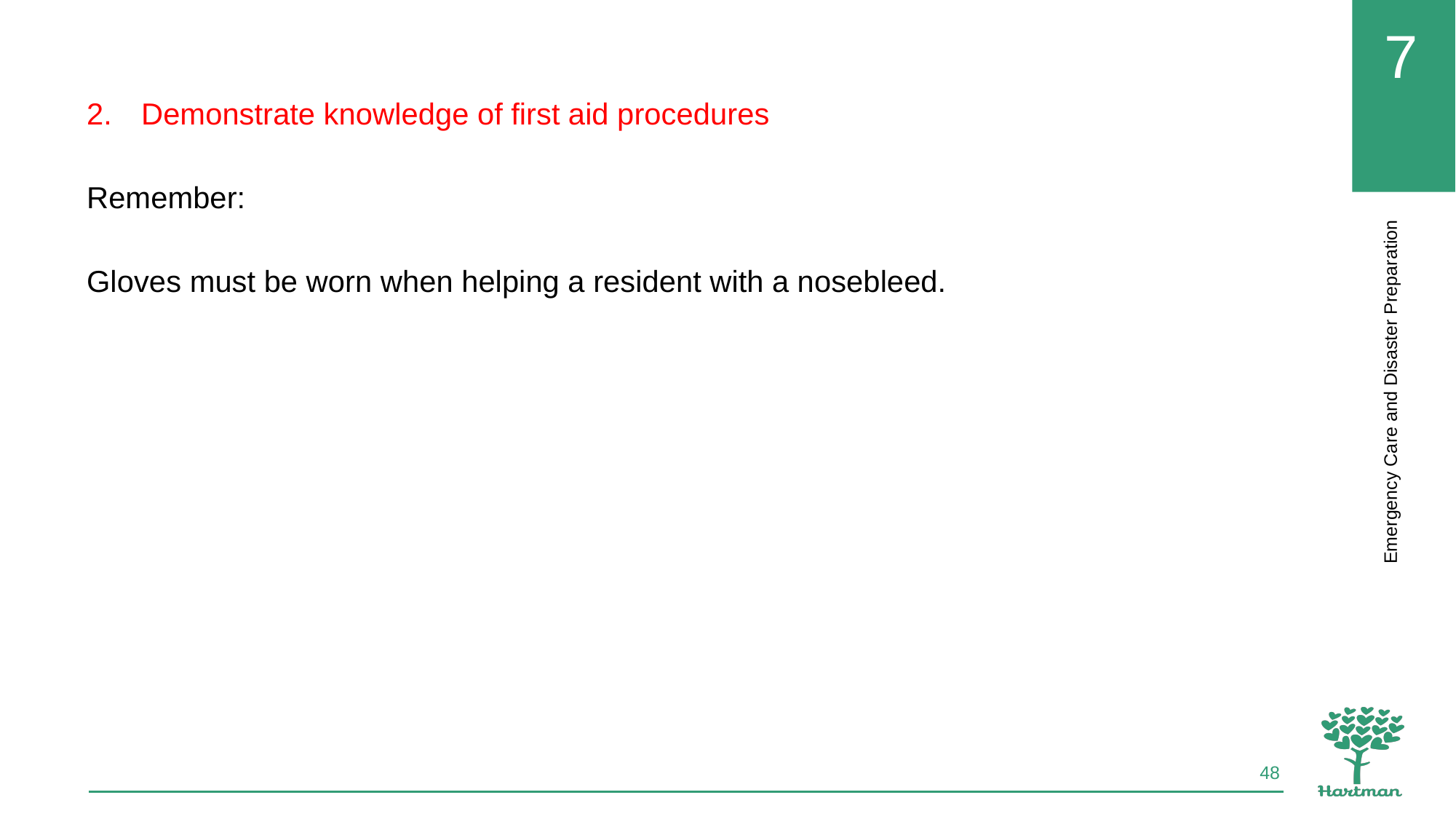

Demonstrate knowledge of first aid procedures

Remember:

Gloves must be worn when helping a resident with a nosebleed.

48